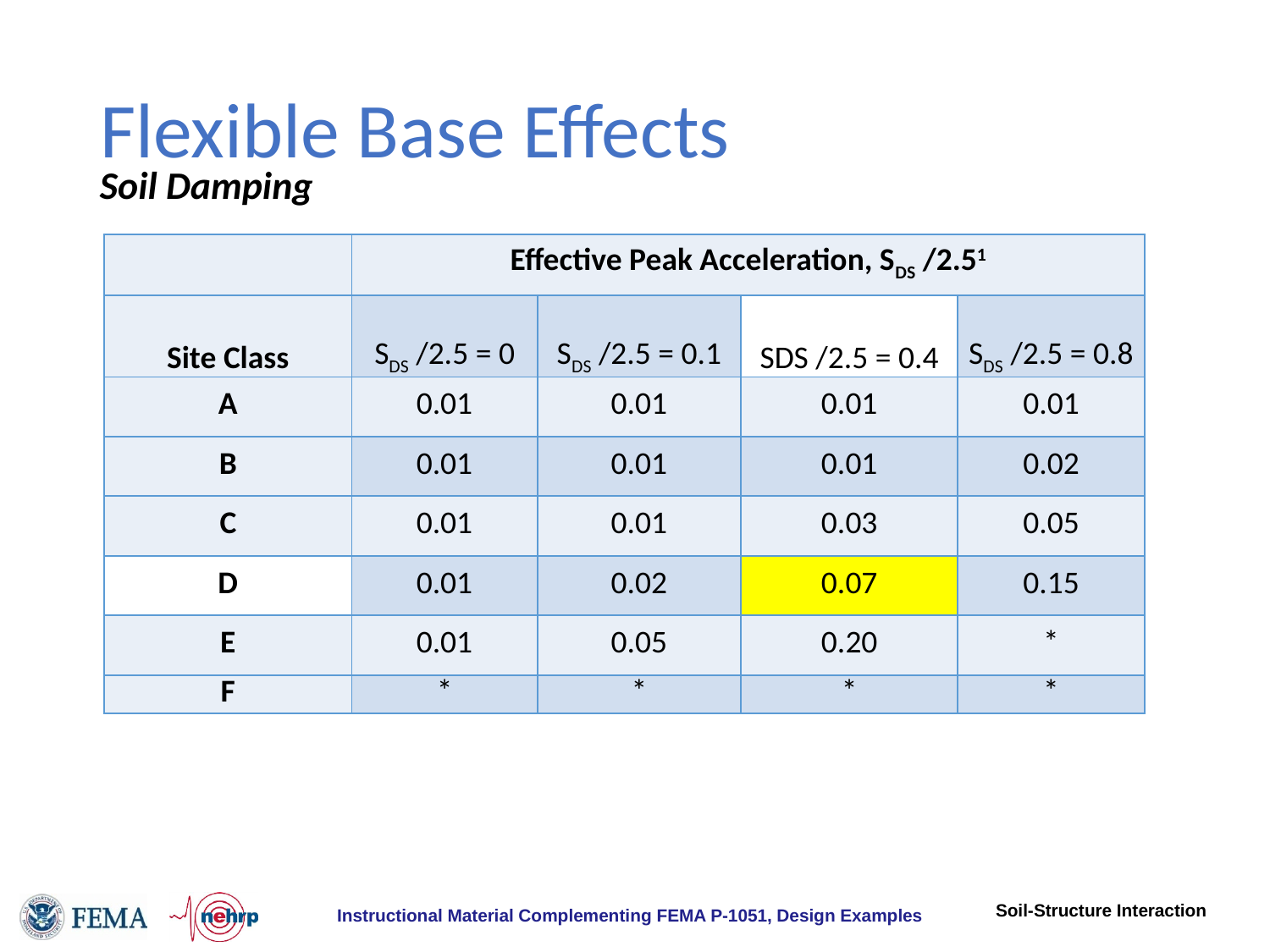

# Flexible Base Effects
Soil Damping
|  | Effective Peak Acceleration, SDS /2.51 |  |  |  |
| --- | --- | --- | --- | --- |
| Site Class | SDS /2.5 = 0 | SDS /2.5 = 0.1 | SDS /2.5 = 0.4 | SDS /2.5 = 0.8 |
| A | 0.01 | 0.01 | 0.01 | 0.01 |
| B | 0.01 | 0.01 | 0.01 | 0.02 |
| C | 0.01 | 0.01 | 0.03 | 0.05 |
| D | 0.01 | 0.02 | 0.07 | 0.15 |
| E | 0.01 | 0.05 | 0.20 | \* |
| F | \* | \* | \* | \* |
Soil-Structure Interaction